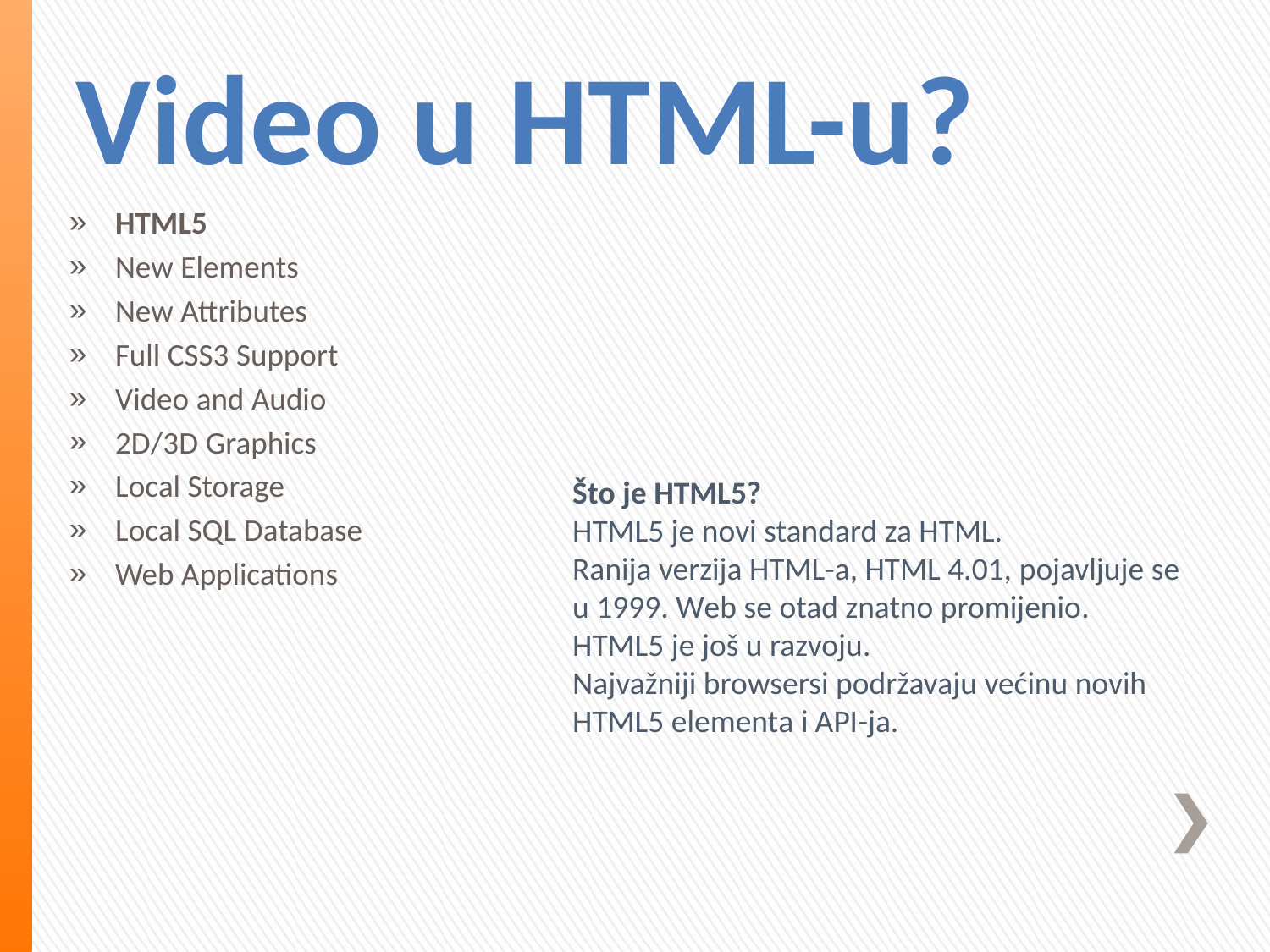

# Video u HTML-u?
HTML5
New Elements
New Attributes
Full CSS3 Support
Video and Audio
2D/3D Graphics
Local Storage
Local SQL Database
Web Applications
Što je HTML5?
HTML5 je novi standard za HTML.
Ranija verzija HTML-a, HTML 4.01, pojavljuje se u 1999. Web se otad znatno promijenio.
HTML5 je još u razvoju.
Najvažniji browsersi podržavaju većinu novih HTML5 elementa i API-ja.